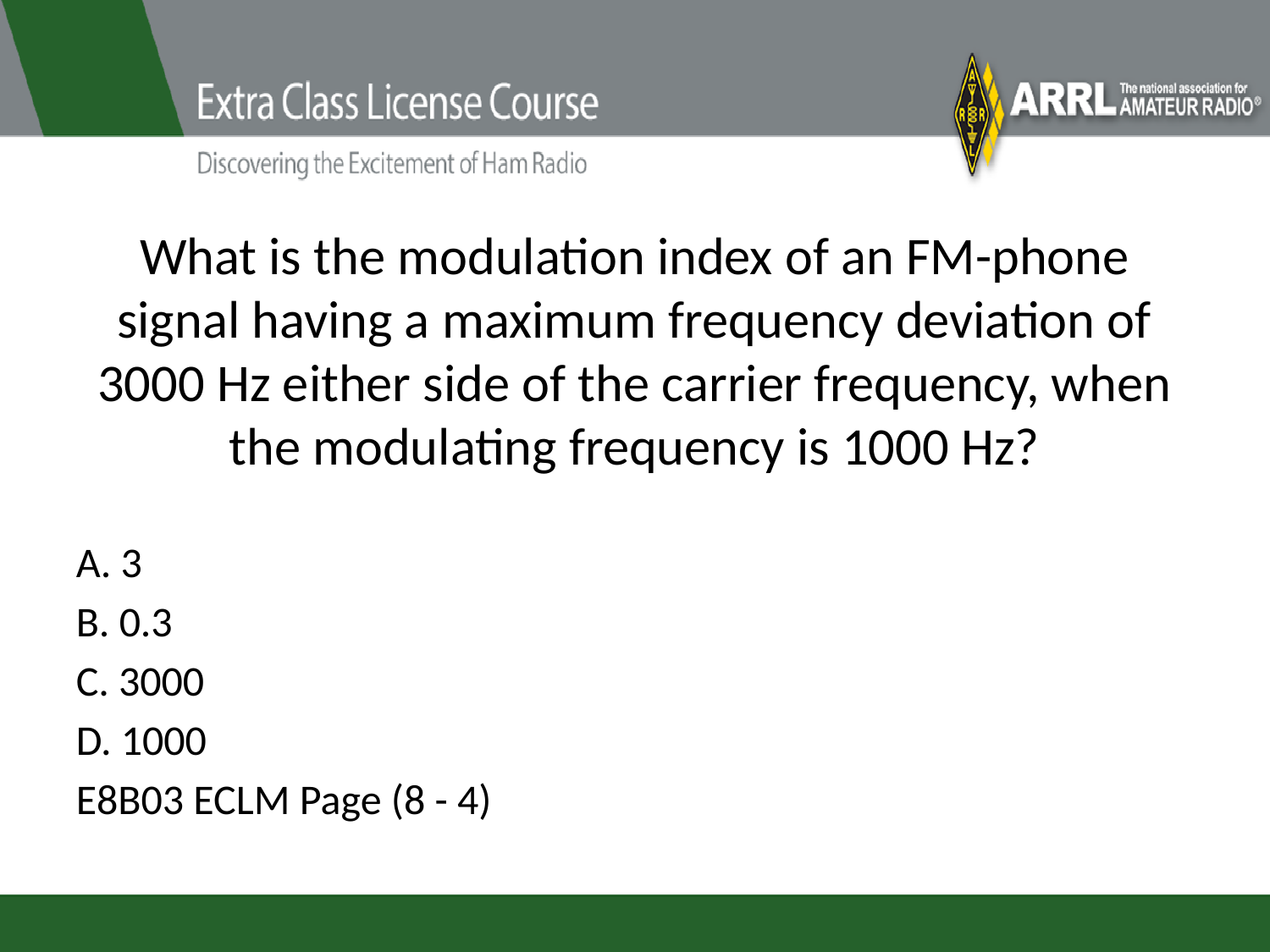

# What is the modulation index of an FM-phone signal having a maximum frequency deviation of 3000 Hz either side of the carrier frequency, when the modulating frequency is 1000 Hz?
A. 3
B. 0.3
C. 3000
D. 1000
E8B03 ECLM Page (8 - 4)